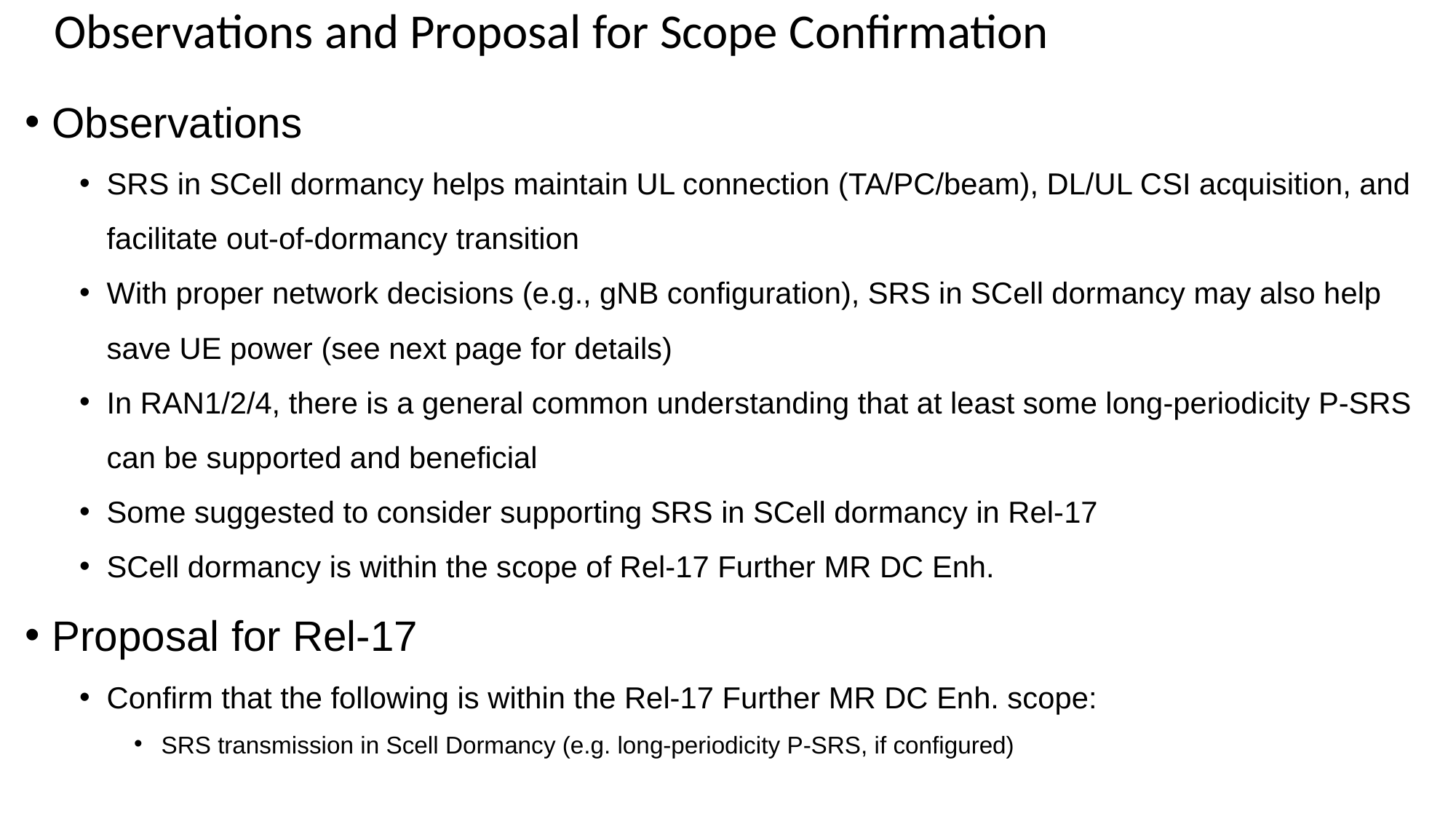

# Observations and Proposal for Scope Confirmation
Observations
SRS in SCell dormancy helps maintain UL connection (TA/PC/beam), DL/UL CSI acquisition, and facilitate out-of-dormancy transition
With proper network decisions (e.g., gNB configuration), SRS in SCell dormancy may also help save UE power (see next page for details)
In RAN1/2/4, there is a general common understanding that at least some long-periodicity P-SRS can be supported and beneficial
Some suggested to consider supporting SRS in SCell dormancy in Rel-17
SCell dormancy is within the scope of Rel-17 Further MR DC Enh.
Proposal for Rel-17
Confirm that the following is within the Rel-17 Further MR DC Enh. scope:
SRS transmission in Scell Dormancy (e.g. long-periodicity P-SRS, if configured)